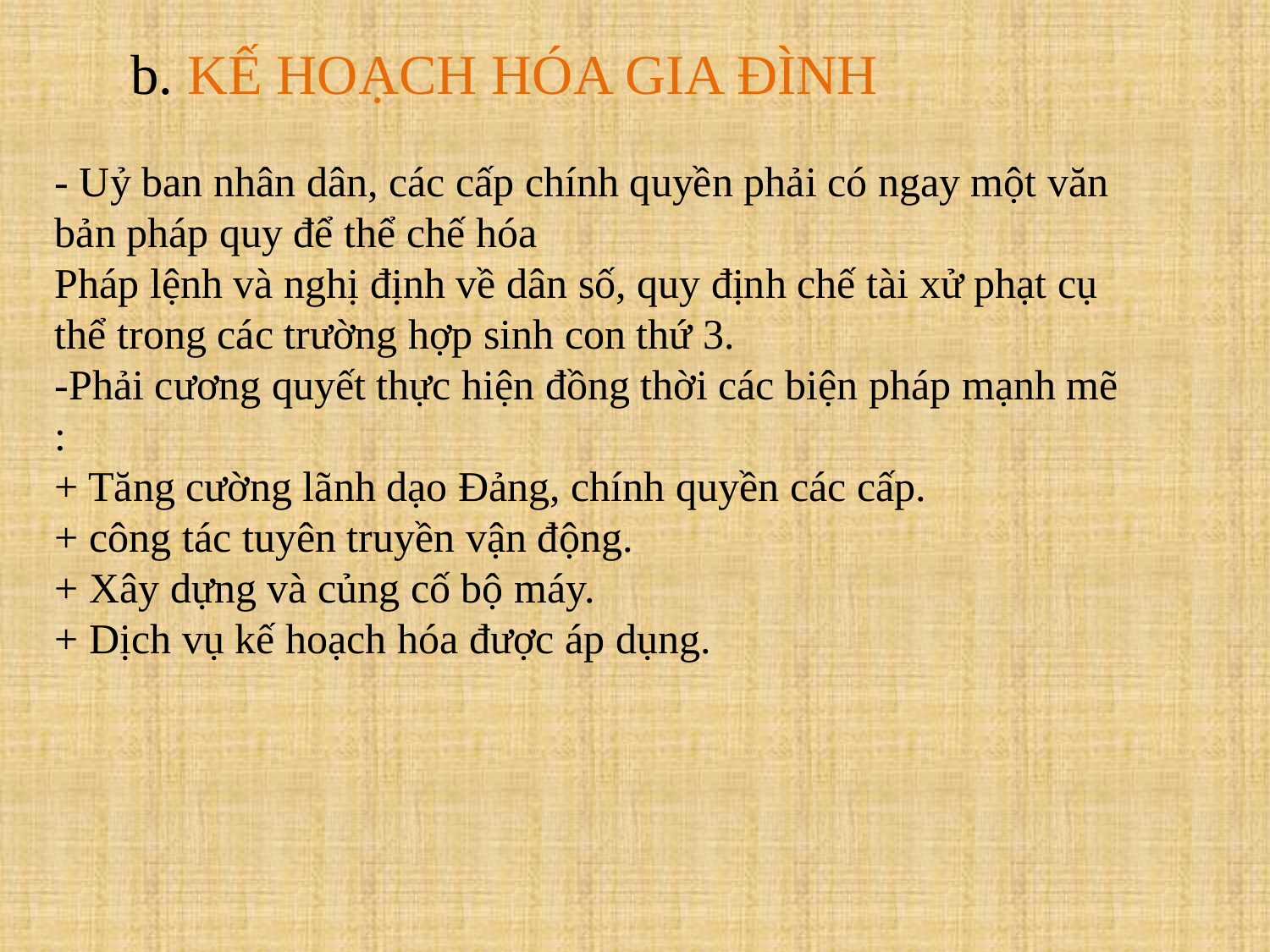

b. KẾ HOẠCH HÓA GIA ĐÌNH
- Uỷ ban nhân dân, các cấp chính quyền phải có ngay một văn bản pháp quy để thể chế hóa
Pháp lệnh và nghị định về dân số, quy định chế tài xử phạt cụ thể trong các trường hợp sinh con thứ 3.
-Phải cương quyết thực hiện đồng thời các biện pháp mạnh mẽ :
+ Tăng cường lãnh dạo Đảng, chính quyền các cấp.
+ công tác tuyên truyền vận động.
+ Xây dựng và củng cố bộ máy.
+ Dịch vụ kế hoạch hóa được áp dụng.